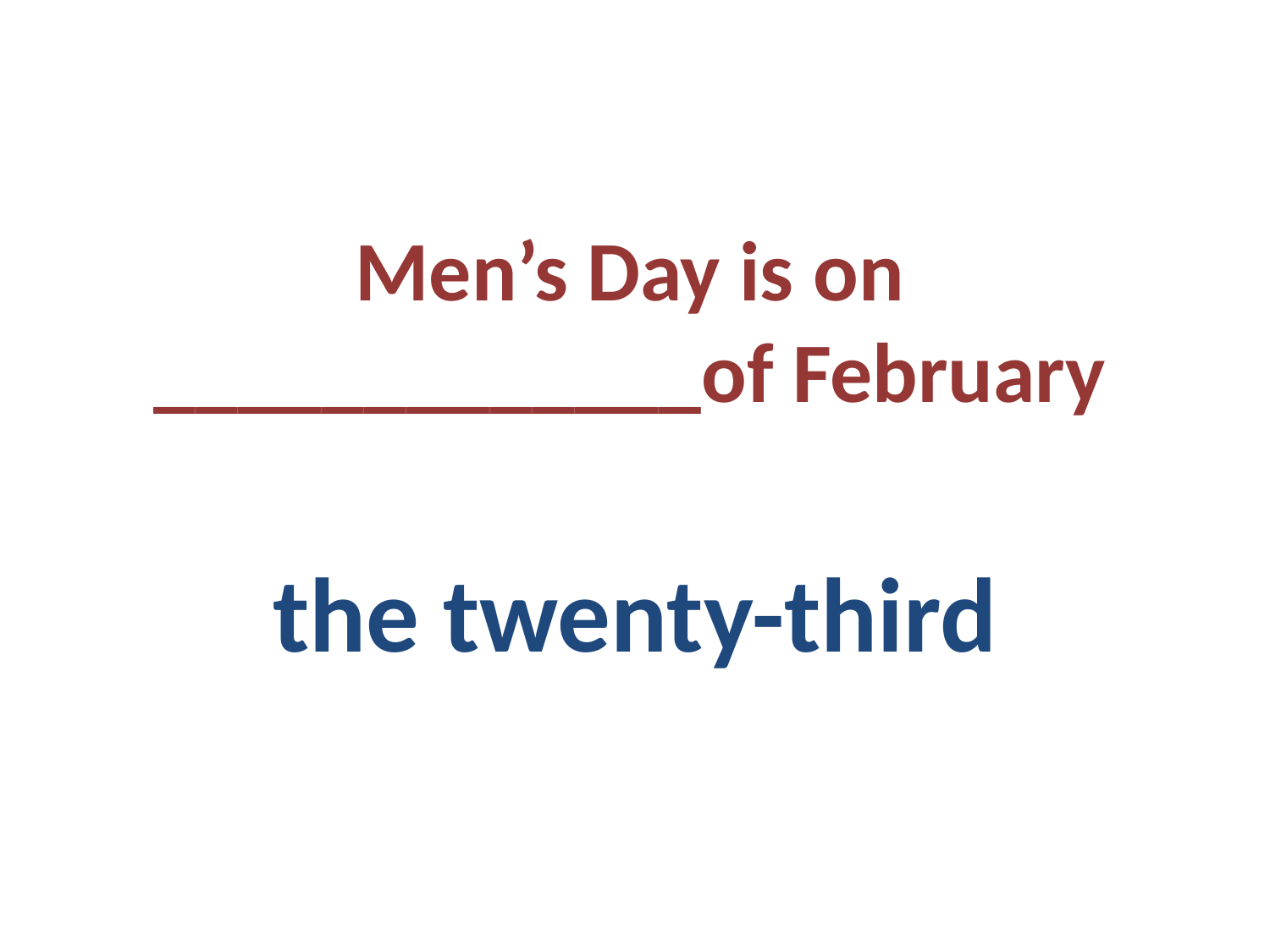

# Men’s Day is on _____________of February
the twenty-third